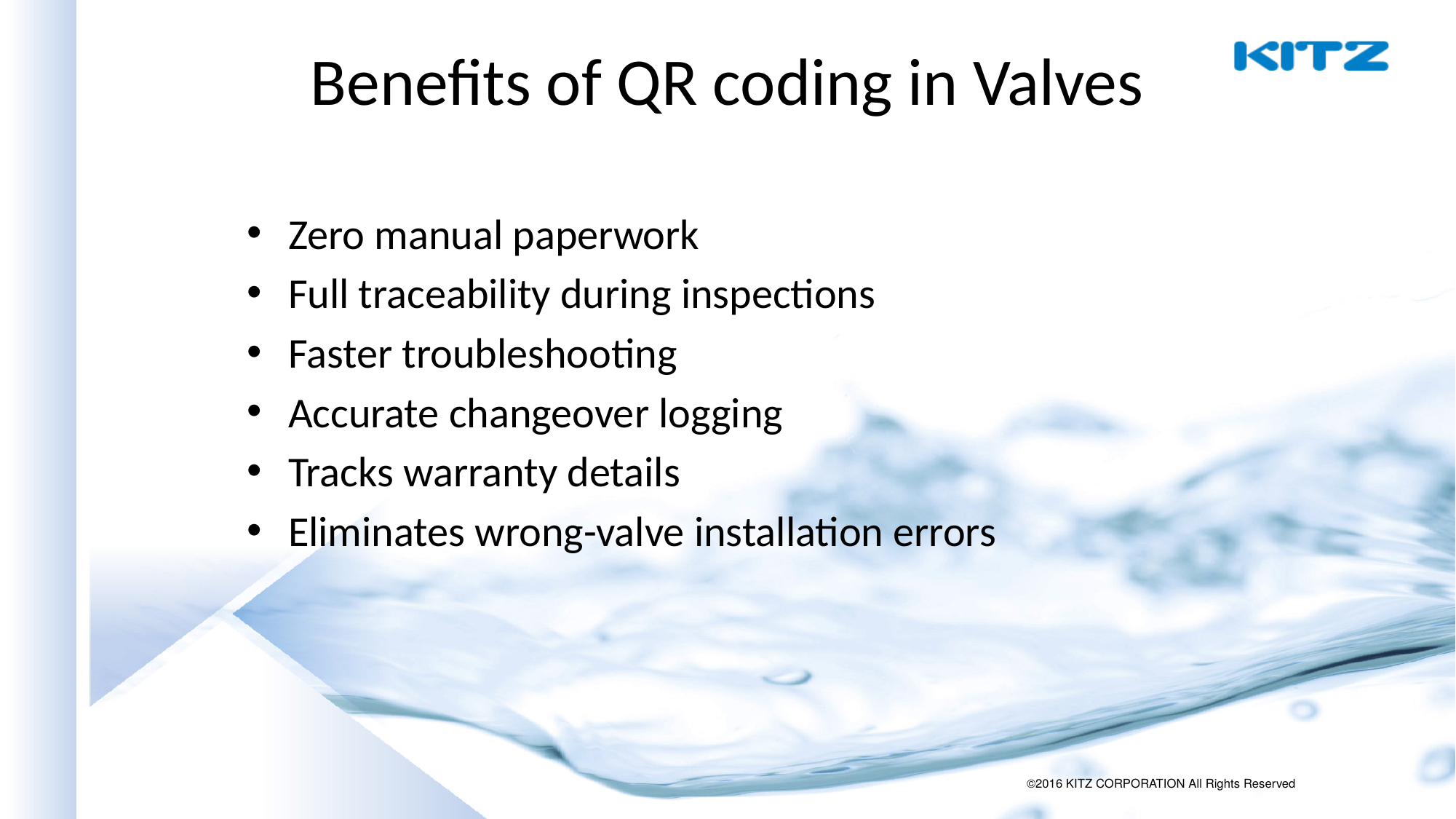

# Benefits of QR coding in Valves
Zero manual paperwork
Full traceability during inspections
Faster troubleshooting
Accurate changeover logging
Tracks warranty details
Eliminates wrong-valve installation errors